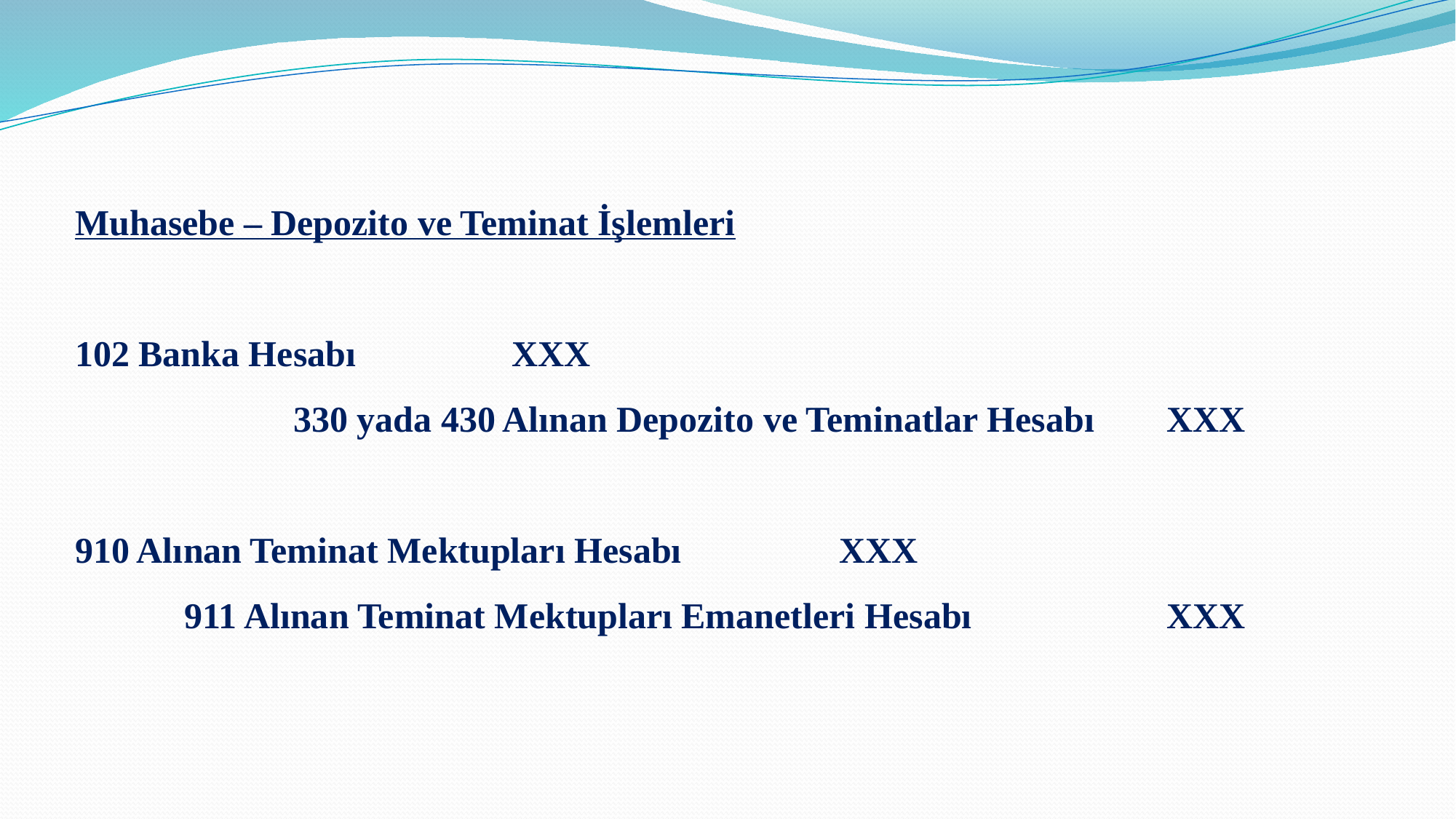

Muhasebe – Depozito ve Teminat İşlemleri

102 Banka Hesabı		XXX
		330 yada 430 Alınan Depozito ve Teminatlar Hesabı	XXX

910 Alınan Teminat Mektupları Hesabı		XXX
	911 Alınan Teminat Mektupları Emanetleri Hesabı 		XXX